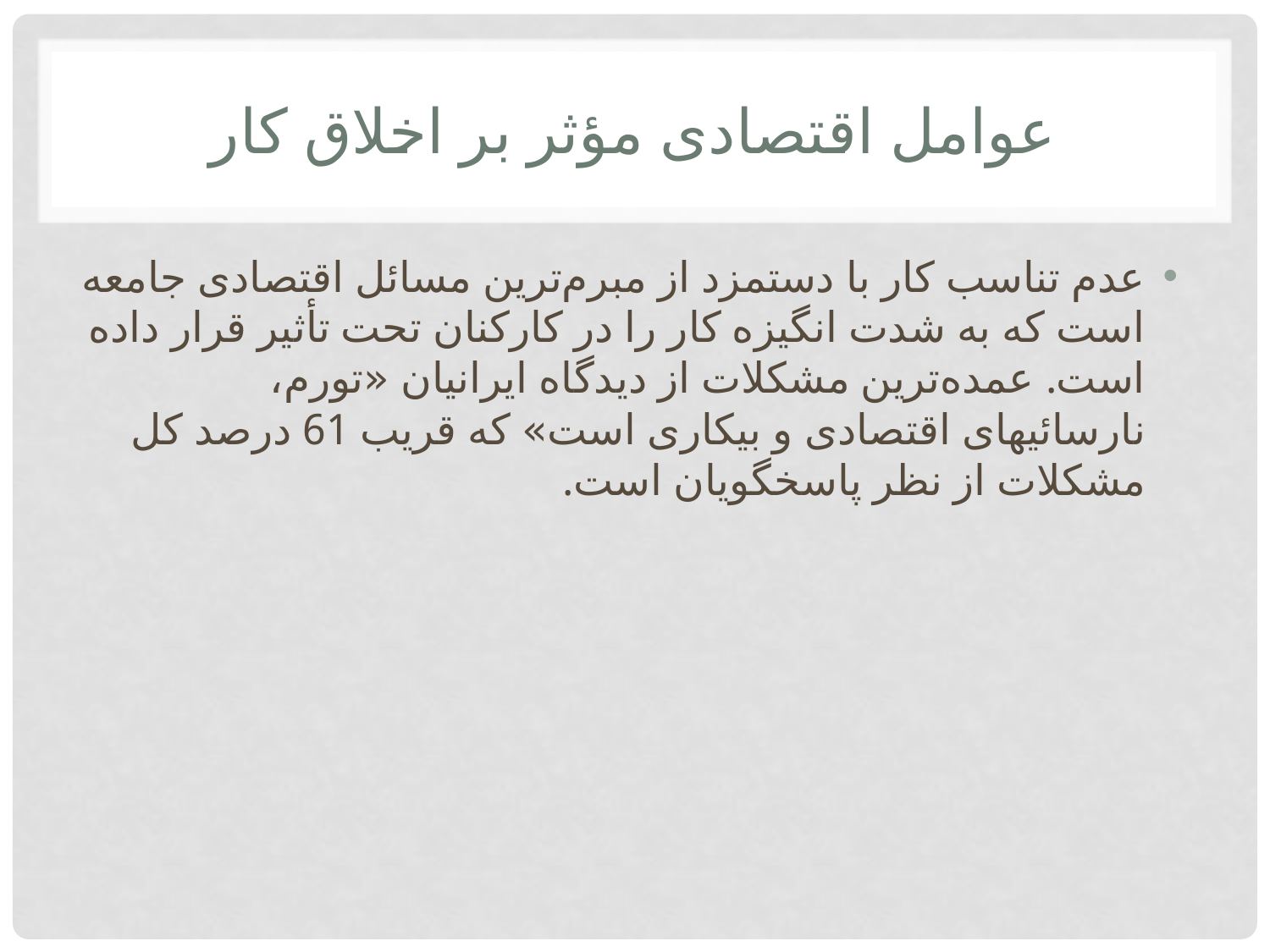

# عوامل اقتصادی مؤثر بر اخلاق کار
عدم تناسب کار با دستمزد از مبرم‌ترین مسائل اقتصادی جامعه است که به شدت انگیزه کار را در کارکنان تحت تأثیر قرار داده است. عمده‌ترین مشکلات از دیدگاه ایرانیان «تورم، نارسائیهای اقتصادی و بیکاری است» که قریب 61 درصد کل مشکلات از نظر پاسخگویان است.